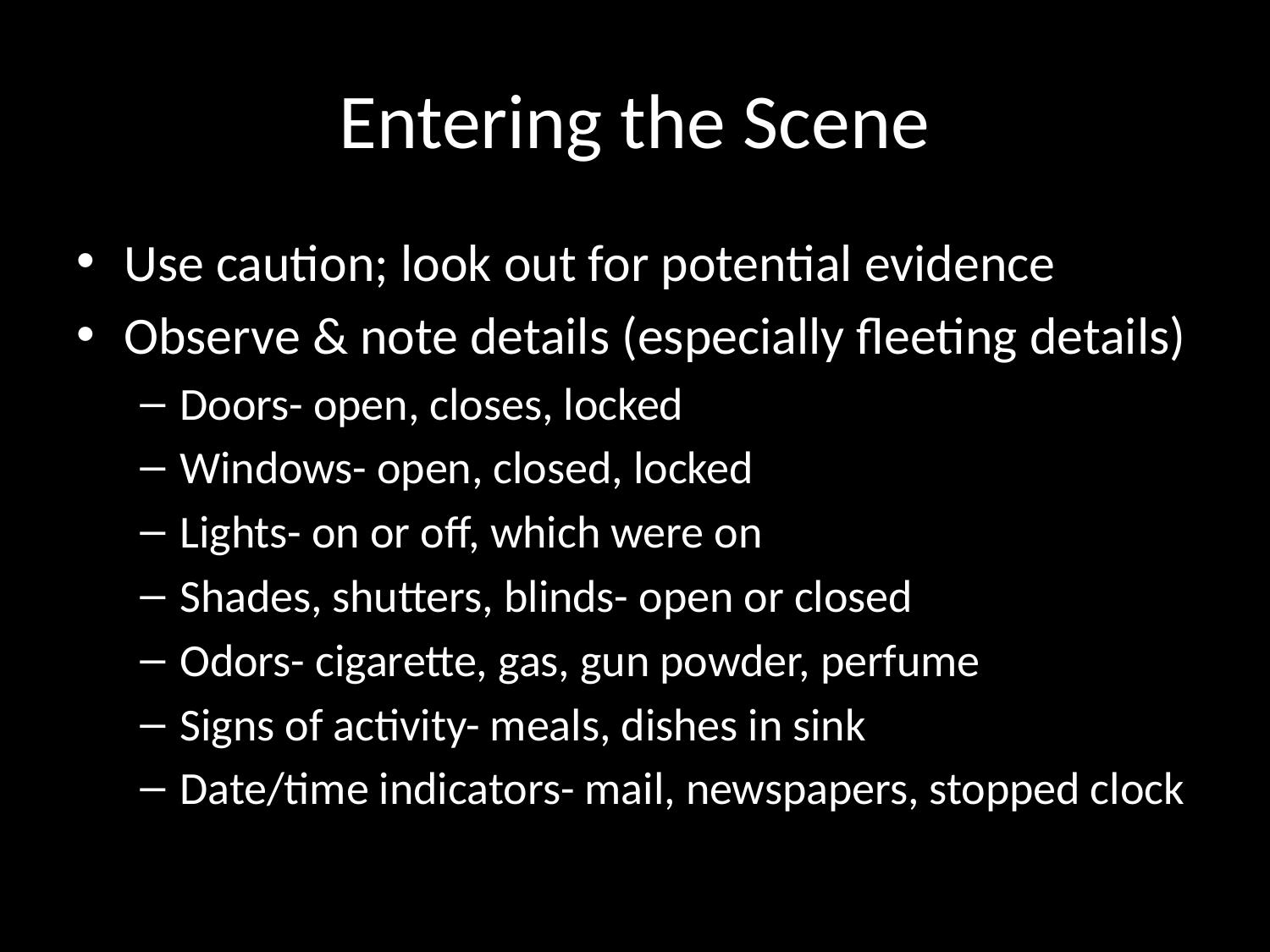

# Entering the Scene
Use caution; look out for potential evidence
Observe & note details (especially fleeting details)
Doors- open, closes, locked
Windows- open, closed, locked
Lights- on or off, which were on
Shades, shutters, blinds- open or closed
Odors- cigarette, gas, gun powder, perfume
Signs of activity- meals, dishes in sink
Date/time indicators- mail, newspapers, stopped clock